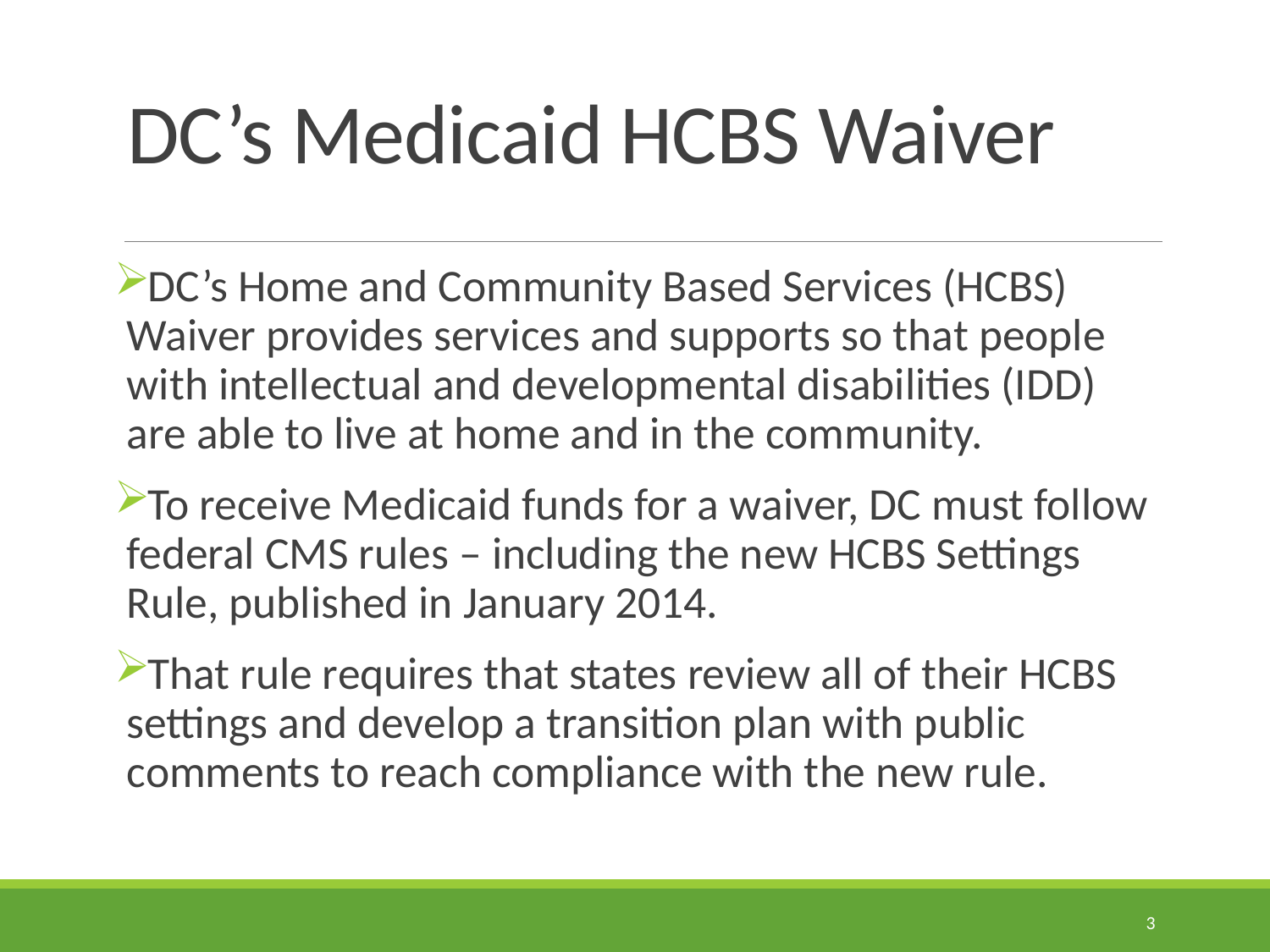

# DC’s Medicaid HCBS Waiver
DC’s Home and Community Based Services (HCBS) Waiver provides services and supports so that people with intellectual and developmental disabilities (IDD) are able to live at home and in the community.
To receive Medicaid funds for a waiver, DC must follow federal CMS rules – including the new HCBS Settings Rule, published in January 2014.
That rule requires that states review all of their HCBS settings and develop a transition plan with public comments to reach compliance with the new rule.
3